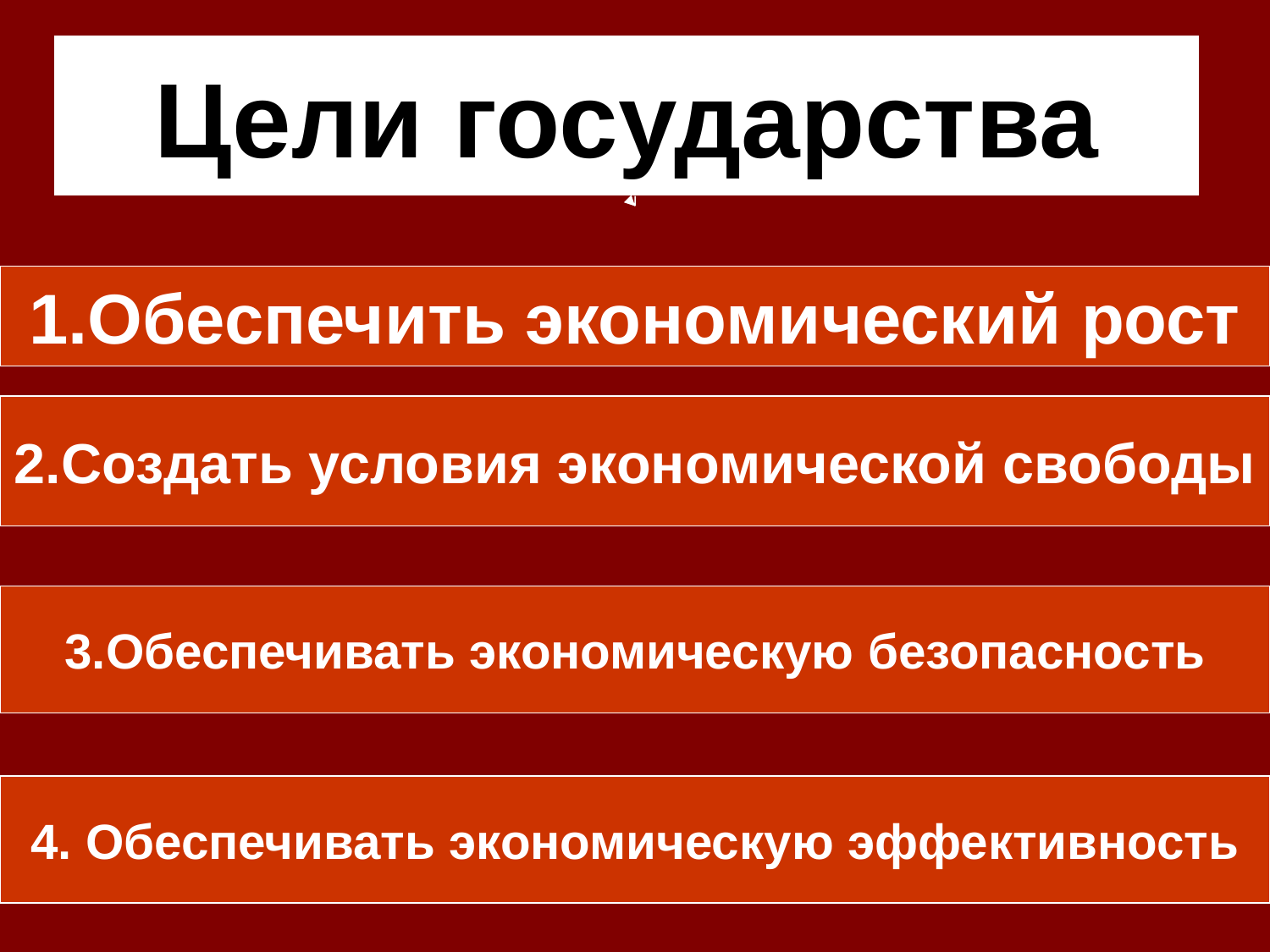

# Цели государства

1.Обеспечить экономический рост
2.Создать условия экономической свободы
3.Обеспечивать экономическую безопасность
4. Обеспечивать экономическую эффективность